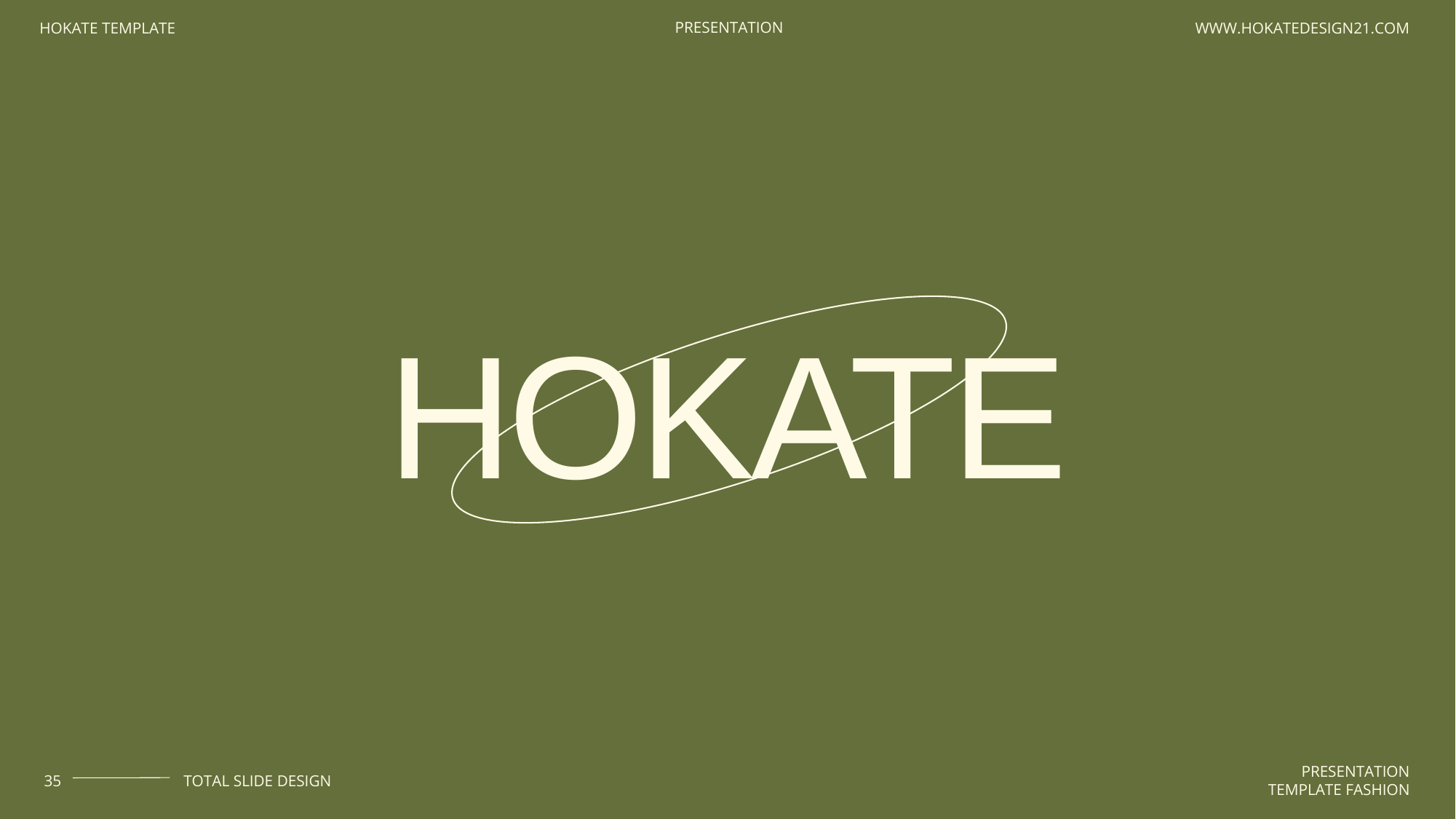

PRESENTATION
HOKATE TEMPLATE
WWW.HOKATEDESIGN21.COM
HOKATE

PRESENTATION TEMPLATE FASHION
35
TOTAL SLIDE DESIGN